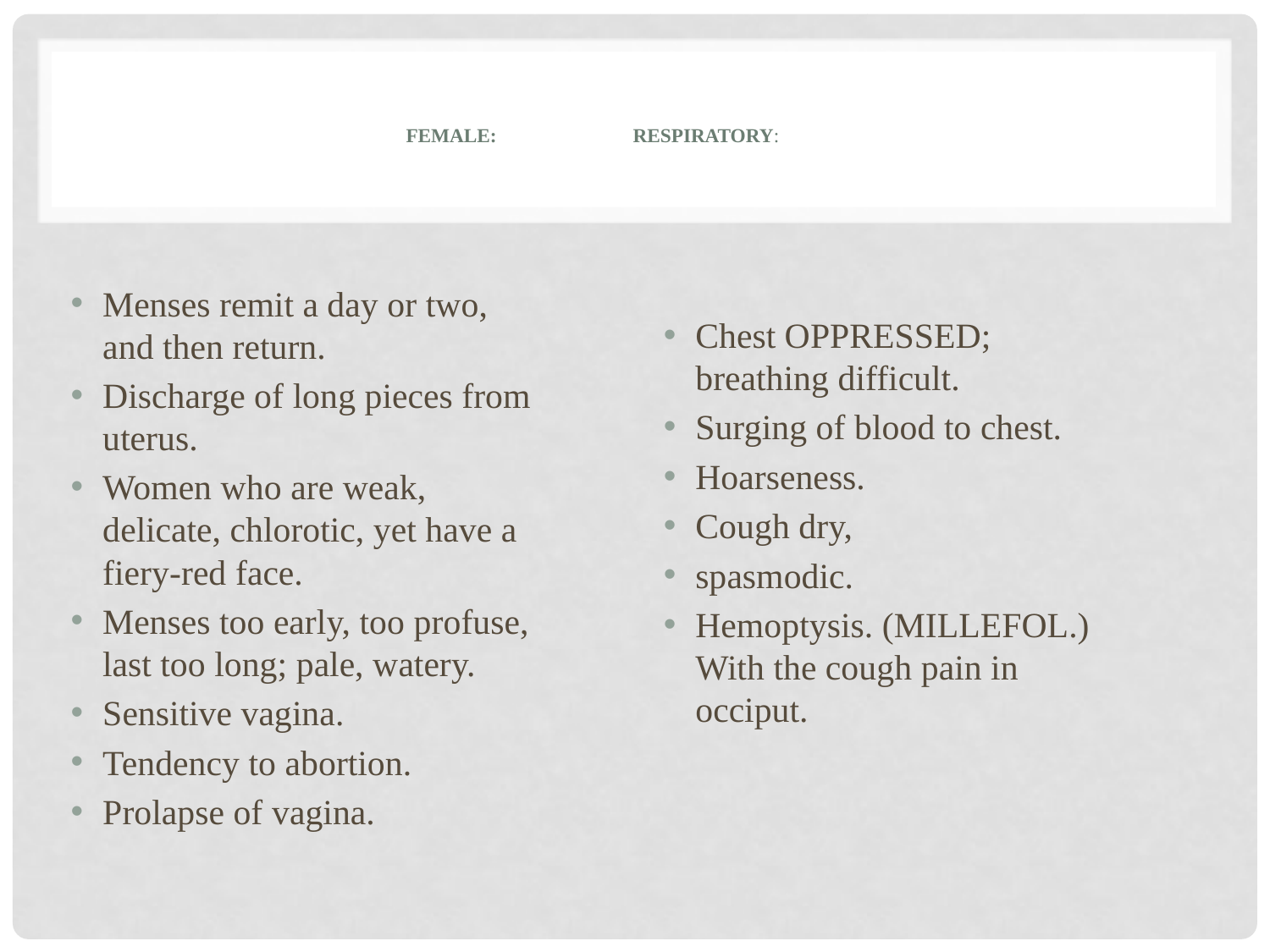

# Female:                            Respiratory:
Menses remit a day or two, and then return.
Discharge of long pieces from uterus.
Women who are weak, delicate, chlorotic, yet have a fiery-red face.
Menses too early, too profuse, last too long; pale, watery.
Sensitive vagina.
Tendency to abortion.
Prolapse of vagina.
Chest OPPRESSED; breathing difficult.
Surging of blood to chest.
Hoarseness.
Cough dry,
spasmodic.
Hemoptysis. (MILLEFOL.) With the cough pain in occiput.